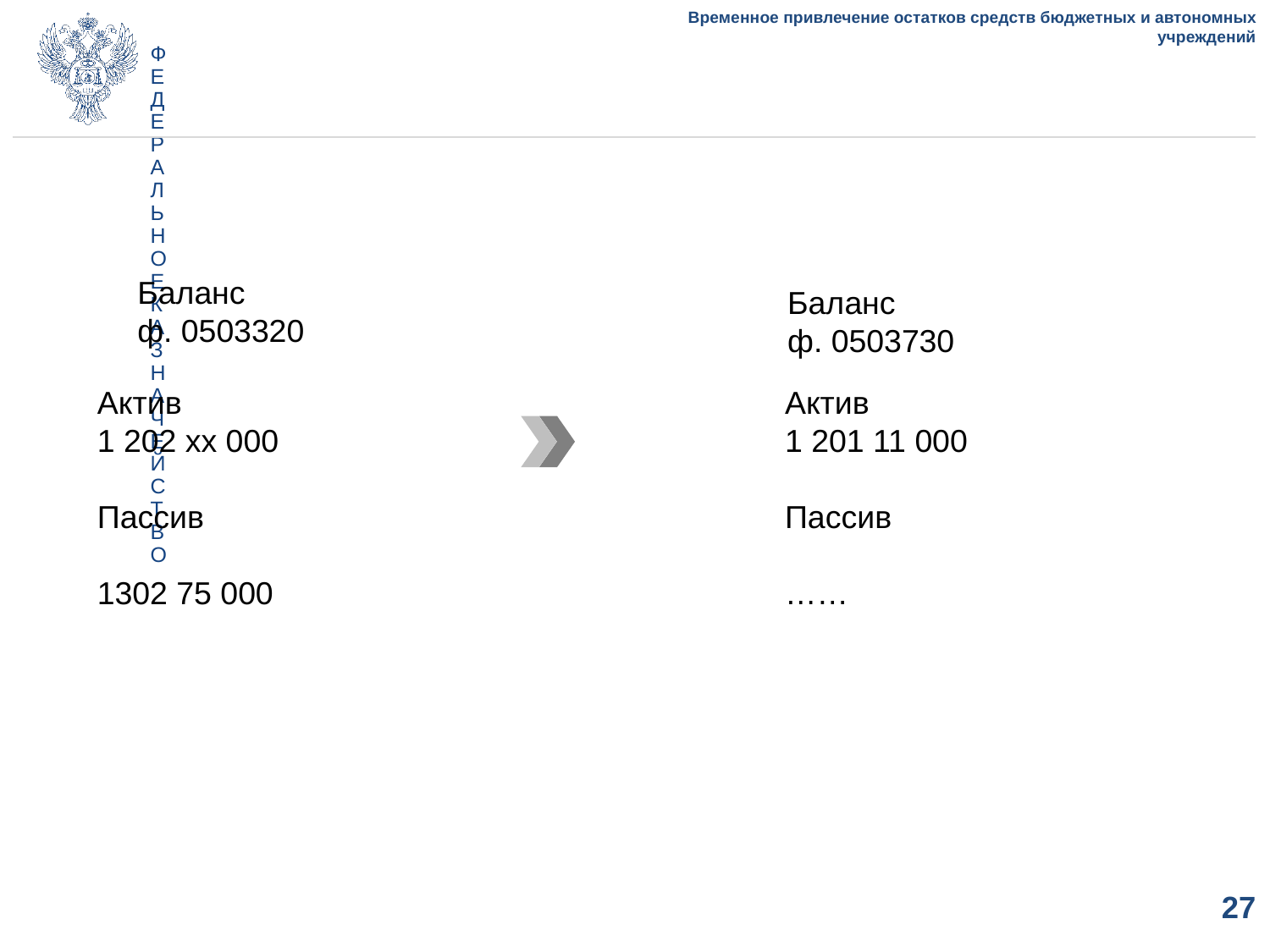

# Временное привлечение остатков средств бюджетных и автономных учреждений
Баланс
ф. 0503320
Баланс
ф. 0503730
Актив
1 202 хх 000

Пассив

1302 75 000
Актив
1 201 11 000

Пассив

……

27